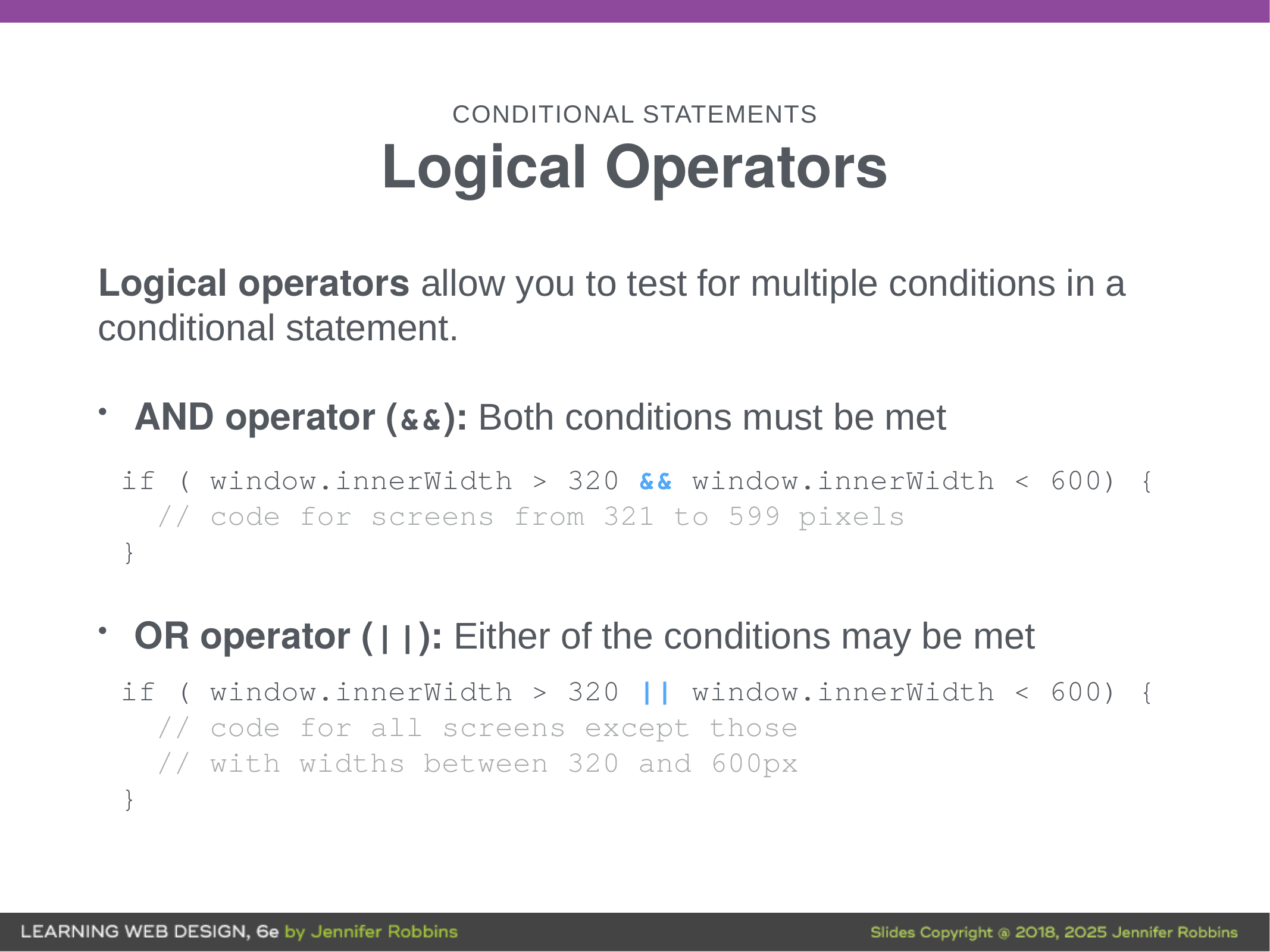

# CONDITIONAL STATEMENTS
Logical Operators
Logical operators allow you to test for multiple conditions in a conditional statement.
AND operator (&&): Both conditions must be met
if ( window.innerWidth > 320 && window.innerWidth < 600) {
  // code for screens from 321 to 599 pixels
}
OR operator (||): Either of the conditions may be met
if ( window.innerWidth > 320 || window.innerWidth < 600) {
  // code for all screens except those
  // with widths between 320 and 600px
}